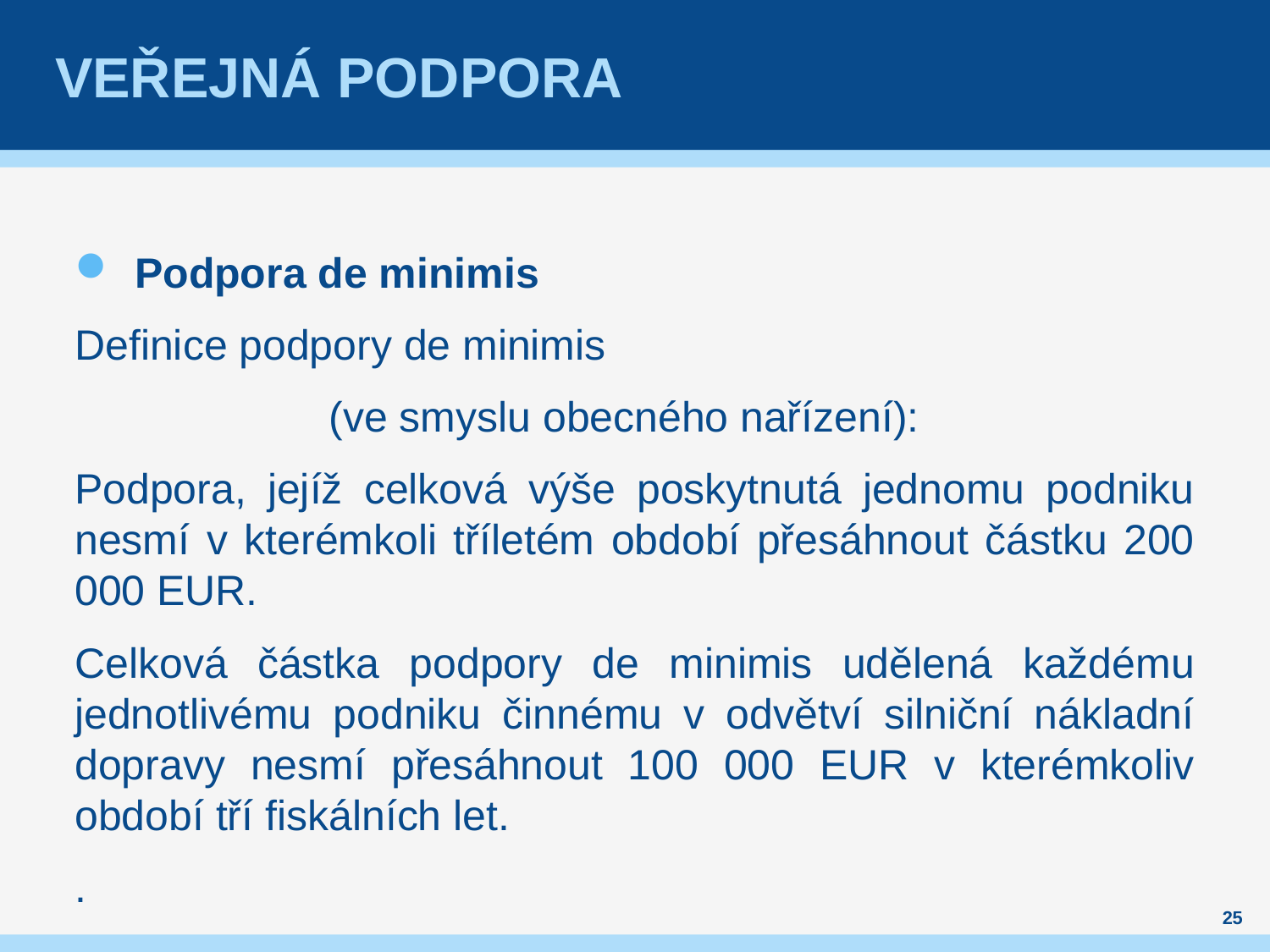

# Veřejná podpora
Podpora de minimis
Definice podpory de minimis
		(ve smyslu obecného nařízení):
Podpora, jejíž celková výše poskytnutá jednomu podniku nesmí v kterémkoli tříletém období přesáhnout částku 200 000 EUR.
Celková částka podpory de minimis udělená každému jednotlivému podniku činnému v odvětví silniční nákladní dopravy nesmí přesáhnout 100 000 EUR v kterémkoliv období tří fiskálních let.
.

25